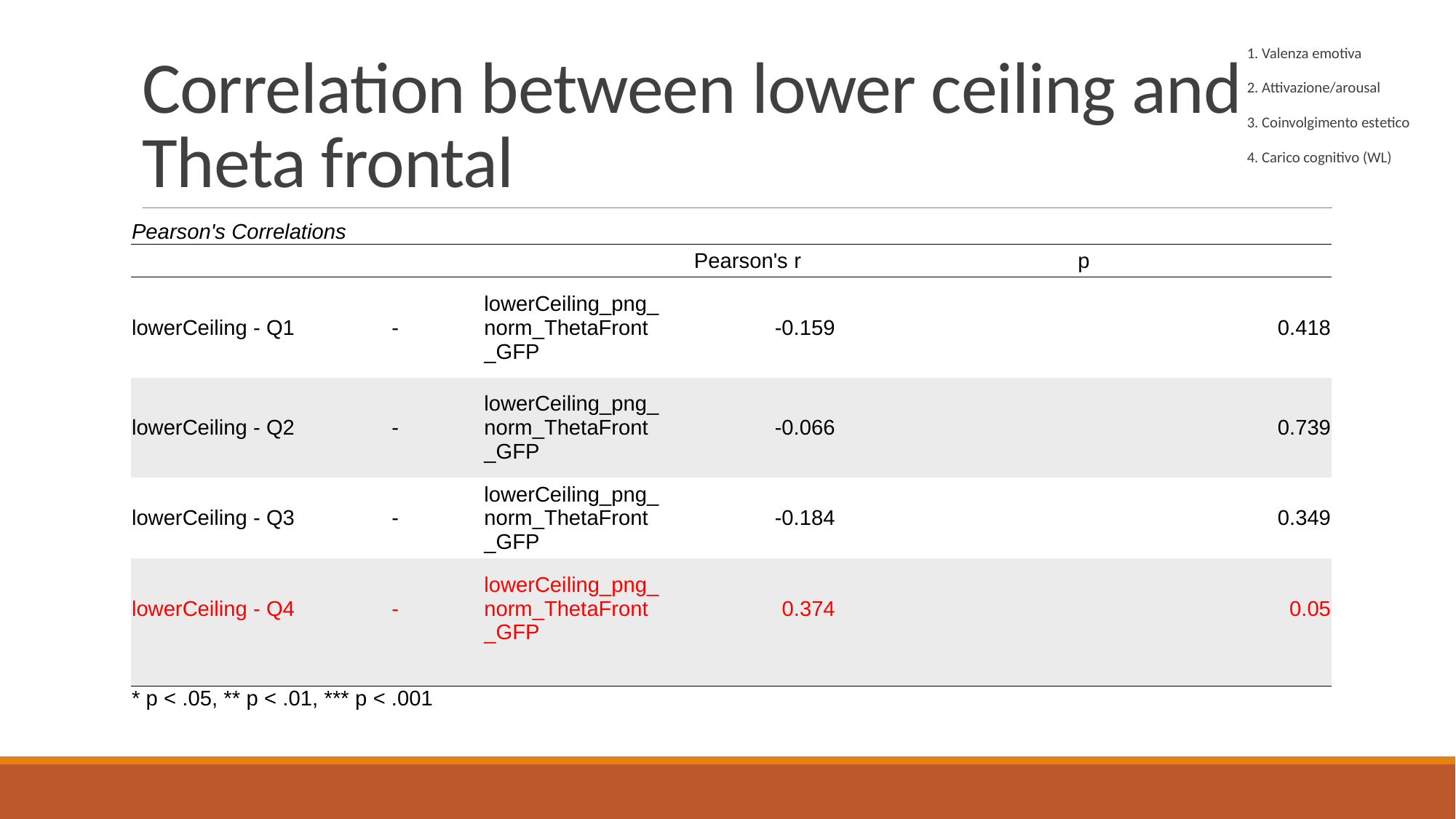

# Correlation between lower ceiling and Theta frontal
1. Valenza emotiva
2. Attivazione/arousal
3. Coinvolgimento estetico
4. Carico cognitivo (WL)
| Pearson's Correlations |  |  |  |  |
| --- | --- | --- | --- | --- |
|  |  |  | Pearson's r | p |
| lowerCeiling - Q1 | - | lowerCeiling\_png\_norm\_ThetaFront\_GFP | -0.159 | 0.418 |
| lowerCeiling - Q2 | - | lowerCeiling\_png\_norm\_ThetaFront\_GFP | -0.066 | 0.739 |
| lowerCeiling - Q3 | - | lowerCeiling\_png\_norm\_ThetaFront\_GFP | -0.184 | 0.349 |
| lowerCeiling - Q4 | - | lowerCeiling\_png\_norm\_ThetaFront\_GFP | 0.374 | 0.05 |
|  |  |  |  |  |
| \* p < .05, \*\* p < .01, \*\*\* p < .001 |  |  |  |  |